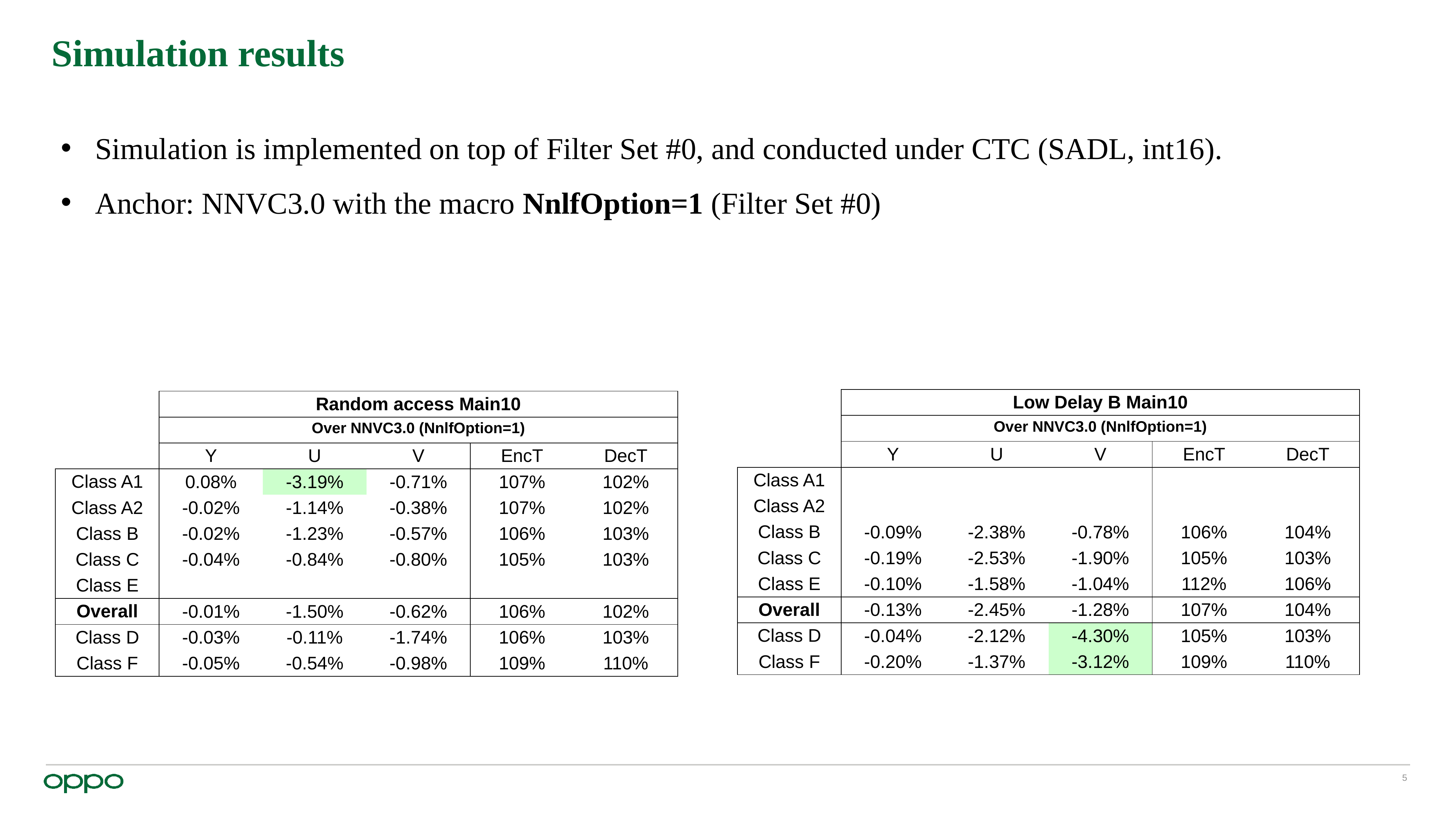

# Simulation results
Simulation is implemented on top of Filter Set #0, and conducted under CTC (SADL, int16).
Anchor: NNVC3.0 with the macro NnlfOption=1 (Filter Set #0)

|  | Low Delay B Main10 |  |  |  |  |
| --- | --- | --- | --- | --- | --- |
|  | Over NNVC3.0 (NnlfOption=1) |  |  |  |  |
|  | Y | U | V | EncT | DecT |
| Class A1 |  |  |  |  |  |
| Class A2 |  |  |  |  |  |
| Class B | -0.09% | -2.38% | -0.78% | 106% | 104% |
| Class C | -0.19% | -2.53% | -1.90% | 105% | 103% |
| Class E | -0.10% | -1.58% | -1.04% | 112% | 106% |
| Overall | -0.13% | -2.45% | -1.28% | 107% | 104% |
| Class D | -0.04% | -2.12% | -4.30% | 105% | 103% |
| Class F | -0.20% | -1.37% | -3.12% | 109% | 110% |
|  | Random access Main10 |  |  |  |  |
| --- | --- | --- | --- | --- | --- |
|  | Over NNVC3.0 (NnlfOption=1) |  |  |  |  |
|  | Y | U | V | EncT | DecT |
| Class A1 | 0.08% | -3.19% | -0.71% | 107% | 102% |
| Class A2 | -0.02% | -1.14% | -0.38% | 107% | 102% |
| Class B | -0.02% | -1.23% | -0.57% | 106% | 103% |
| Class C | -0.04% | -0.84% | -0.80% | 105% | 103% |
| Class E |  |  |  |  |  |
| Overall | -0.01% | -1.50% | -0.62% | 106% | 102% |
| Class D | -0.03% | -0.11% | -1.74% | 106% | 103% |
| Class F | -0.05% | -0.54% | -0.98% | 109% | 110% |